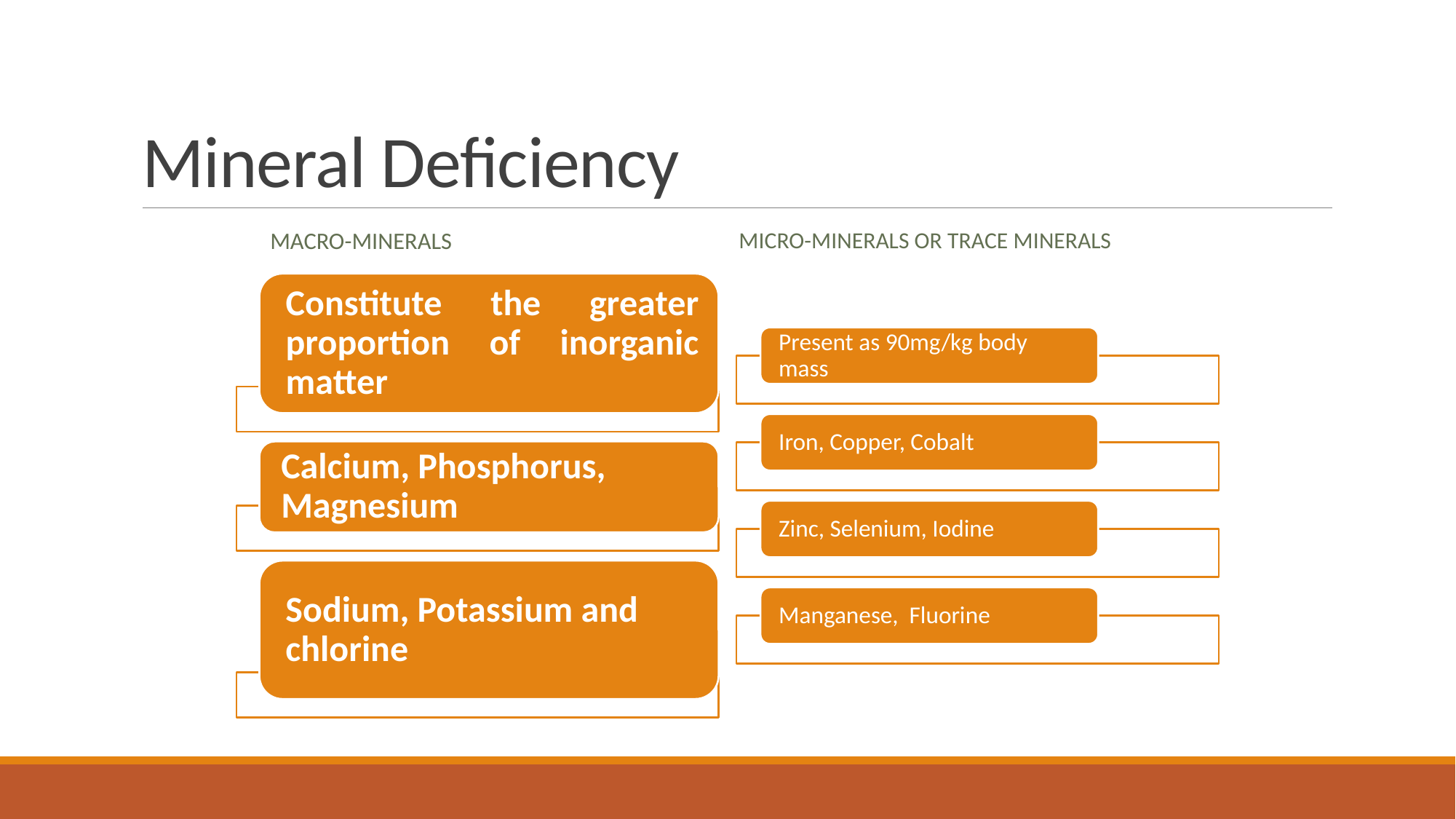

# Mineral Deficiency
Micro-minerals or trace minerals
            Macro-minerals
Constitute the greater proportion of inorganic matter
Calcium, Phosphorus, Magnesium
Sodium, Potassium and chlorine
Present as 90mg/kg body mass
Iron, Copper, Cobalt
Zinc, Selenium, Iodine
Manganese,  Fluorine